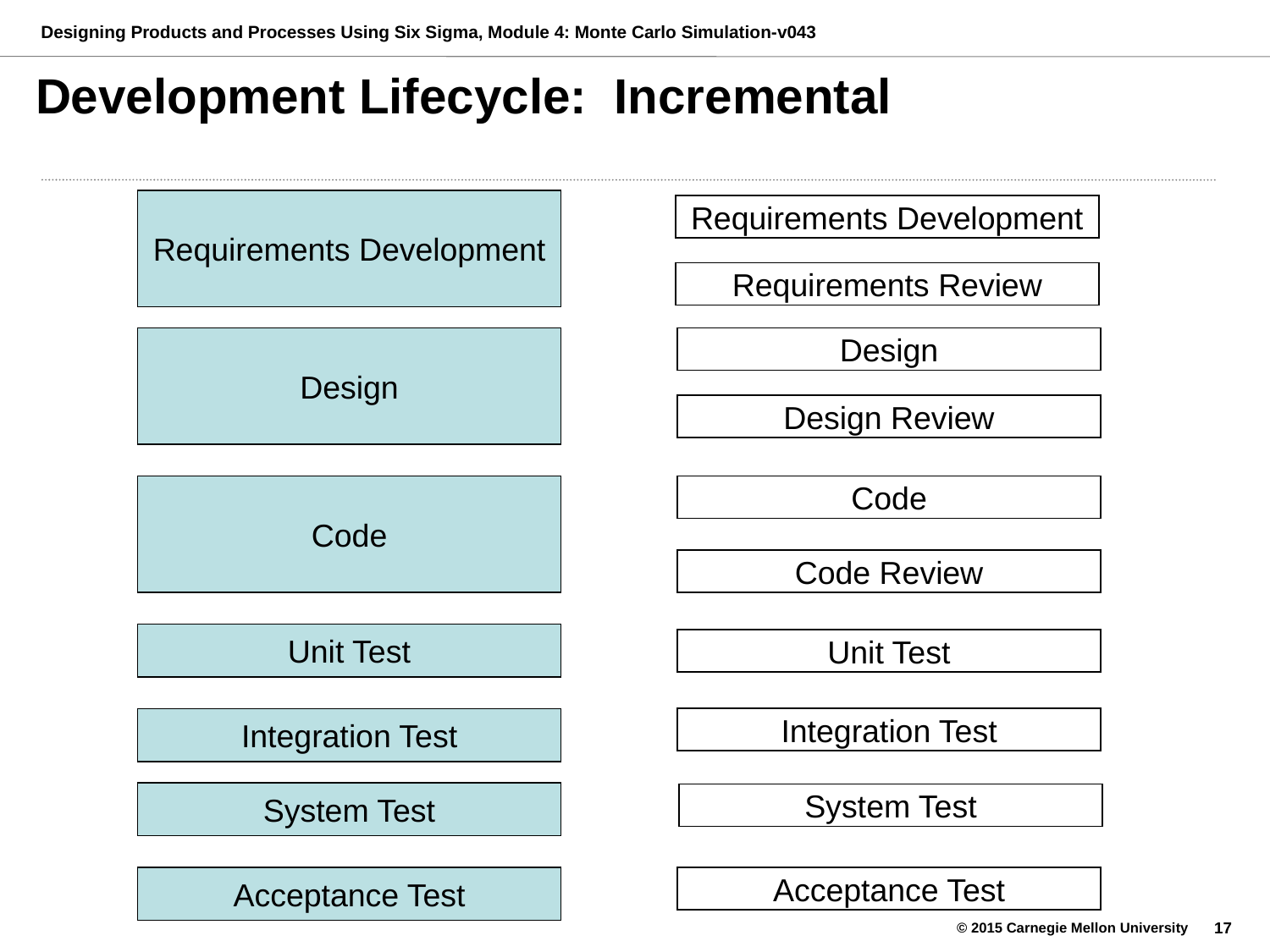

# Development Lifecycle:  Incremental
Requirements Development
Requirements Development
Requirements Review
Design
Design
Design Review
Code
Code
Code Review
Unit Test
Unit Test
Integration Test
Integration Test
System Test
System Test
Acceptance Test
Acceptance Test